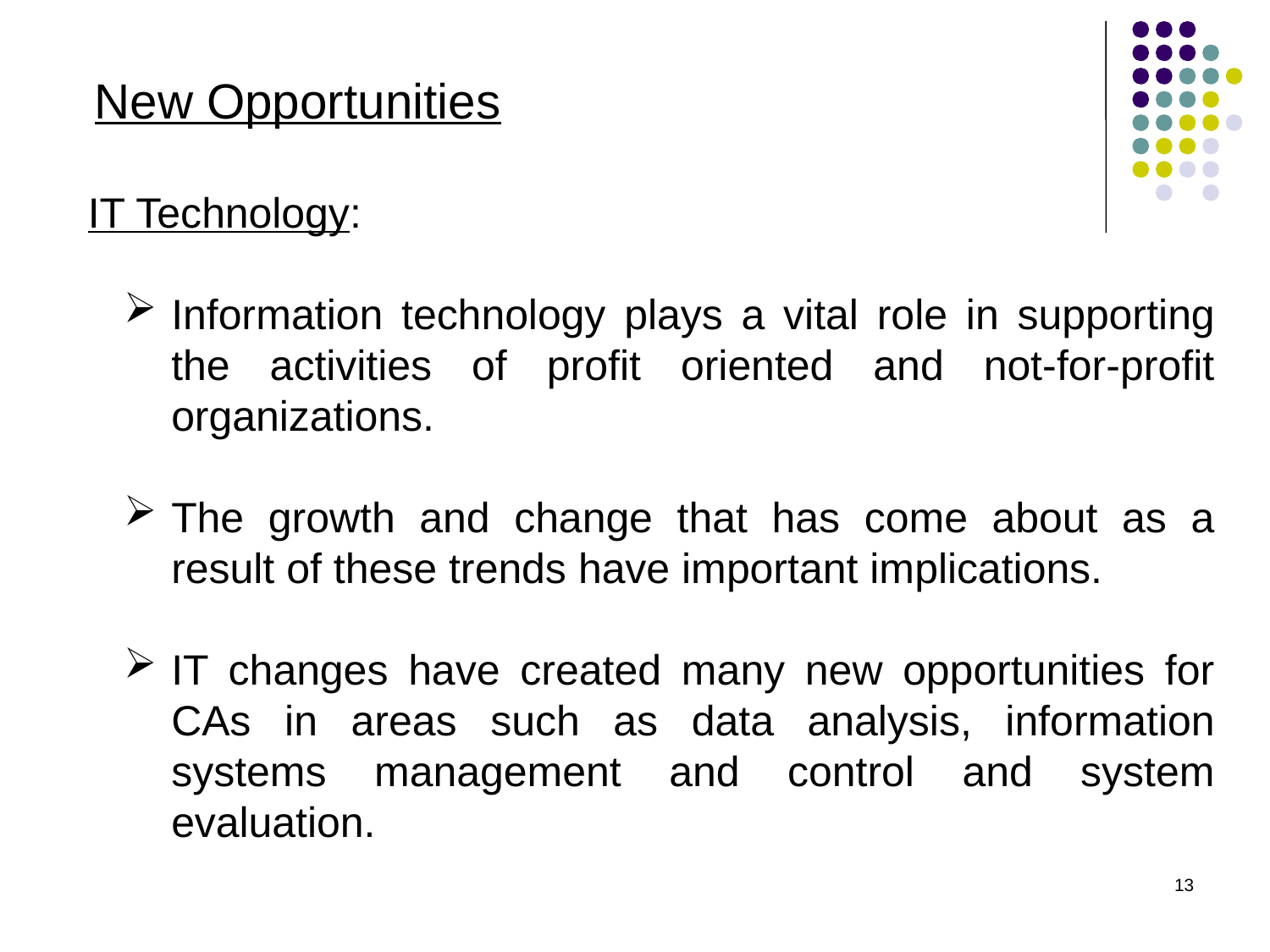

New Opportunities
 IT Technology:

Information technology plays a vital role in supporting the activities of profit oriented and not-for-profit organizations.

The growth and change that has come about as a result of these trends have important implications.

IT changes have created many new opportunities for CAs in areas such as data analysis, information systems management and control and system evaluation.

13